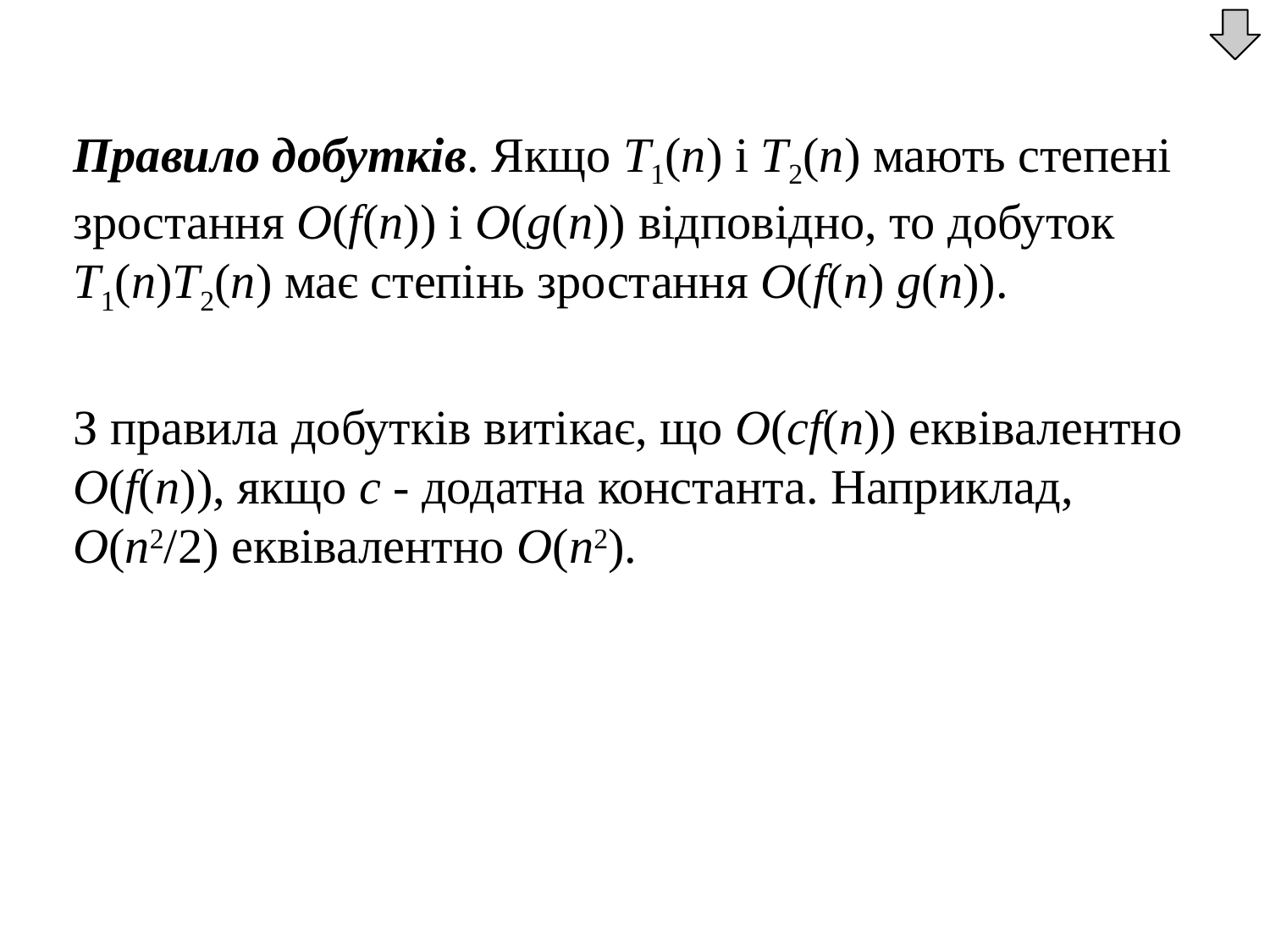

Правило добутків. Якщо T1(n) і Т2(n) мають степені зростання O(f(n)) і O(g(n)) відповідно, то добуток T1(n)Т2(n) має степінь зростання O(f(n) g(n)).

	З правила добутків витікає, що O(cf(n)) еквівалентно O(f(n)), якщо с - додатна константа. Наприклад, О(n2/2) еквівалентно О(n2).